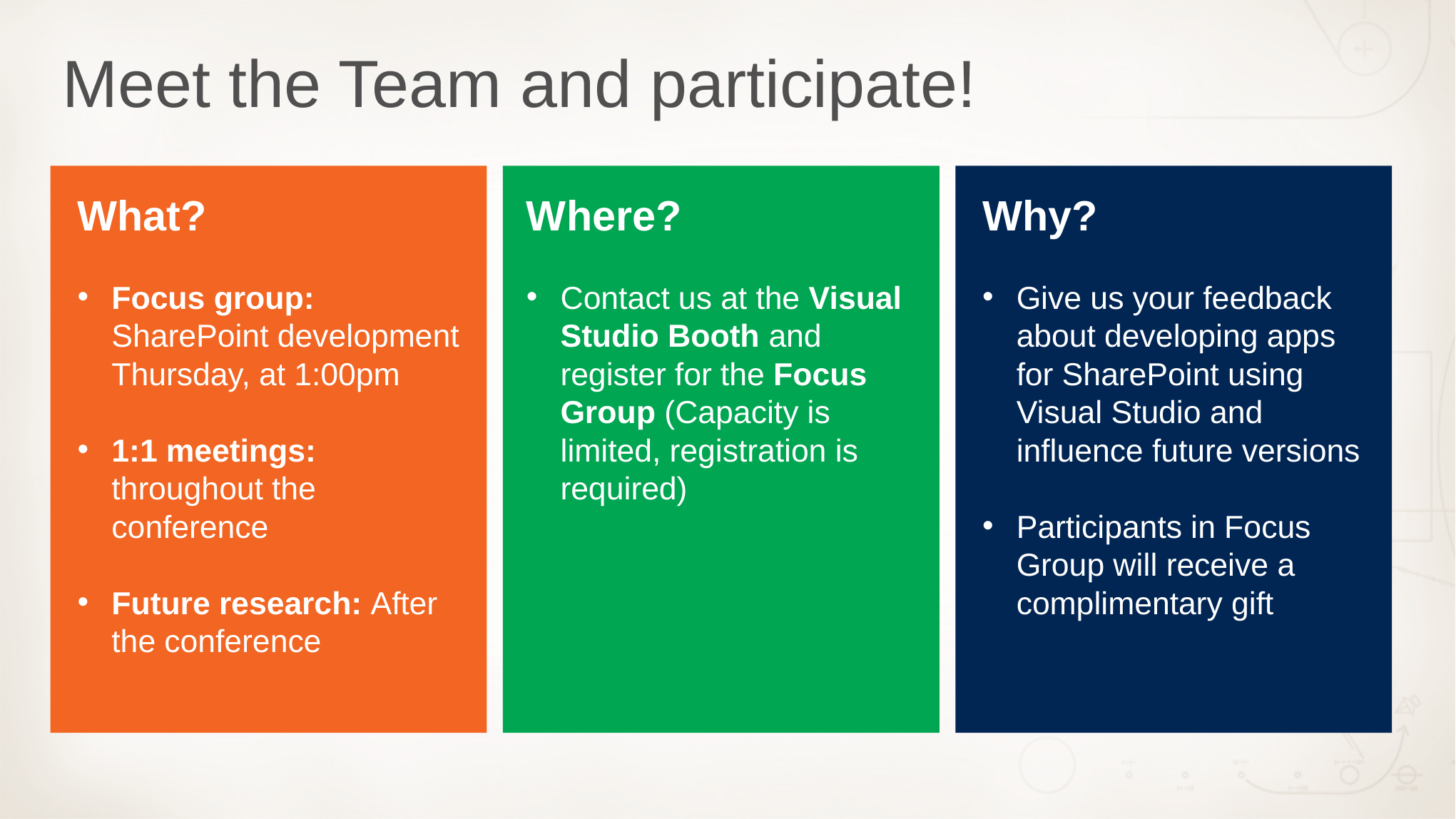

Meet the Team and participate!

What?

Focus group: SharePoint development Thursday, at 1:00pm

1:1 meetings: throughout the conference

Future research: After the conference
Where?

Contact us at the Visual Studio Booth and register for the Focus Group (Capacity is limited, registration is required)

Why?

Give us your feedback about developing apps for SharePoint using Visual Studio and influence future versions

Participants in Focus Group will receive a complimentary gift